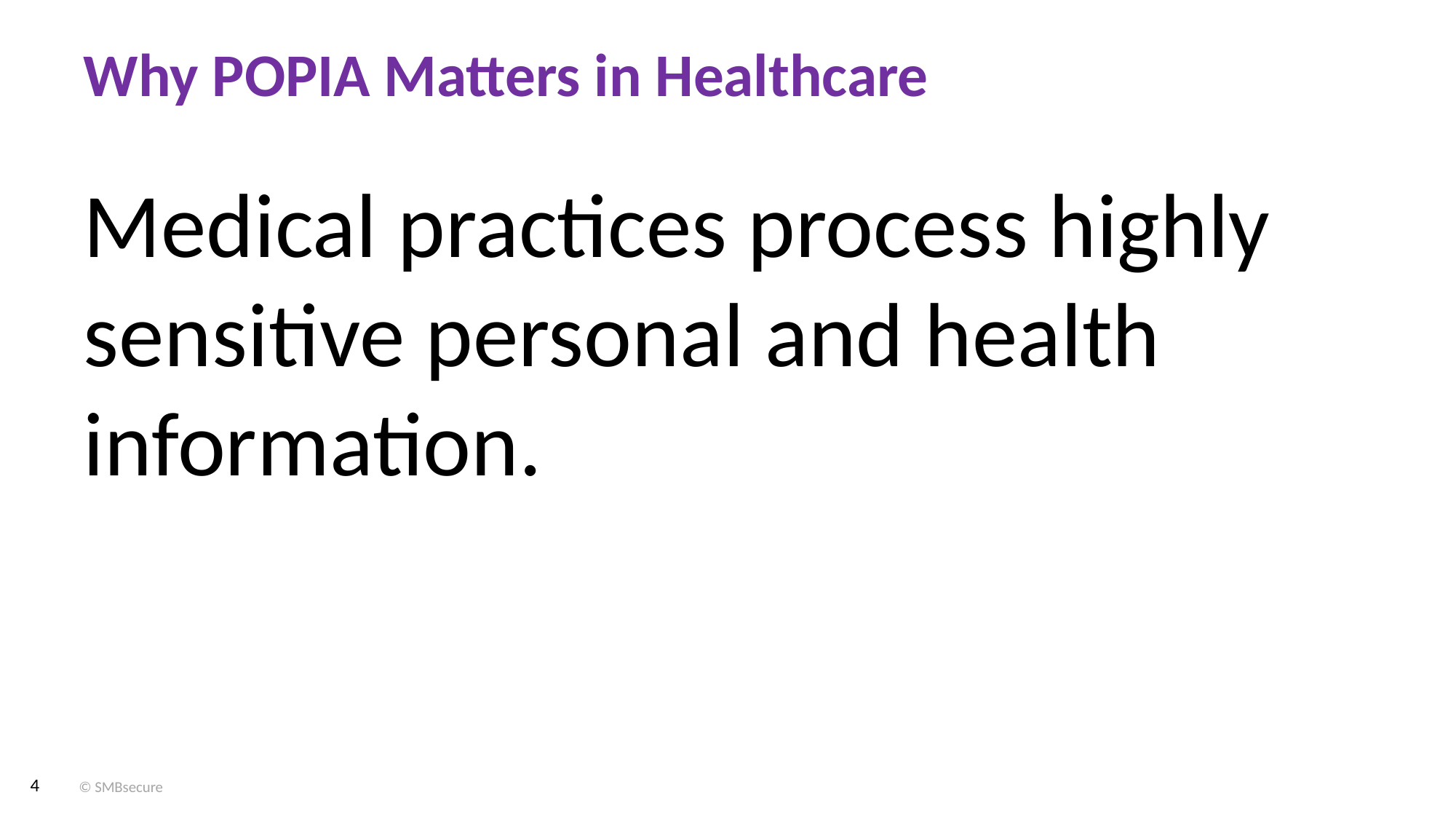

# Why POPIA Matters in Healthcare
Medical practices process highly sensitive personal and health information.